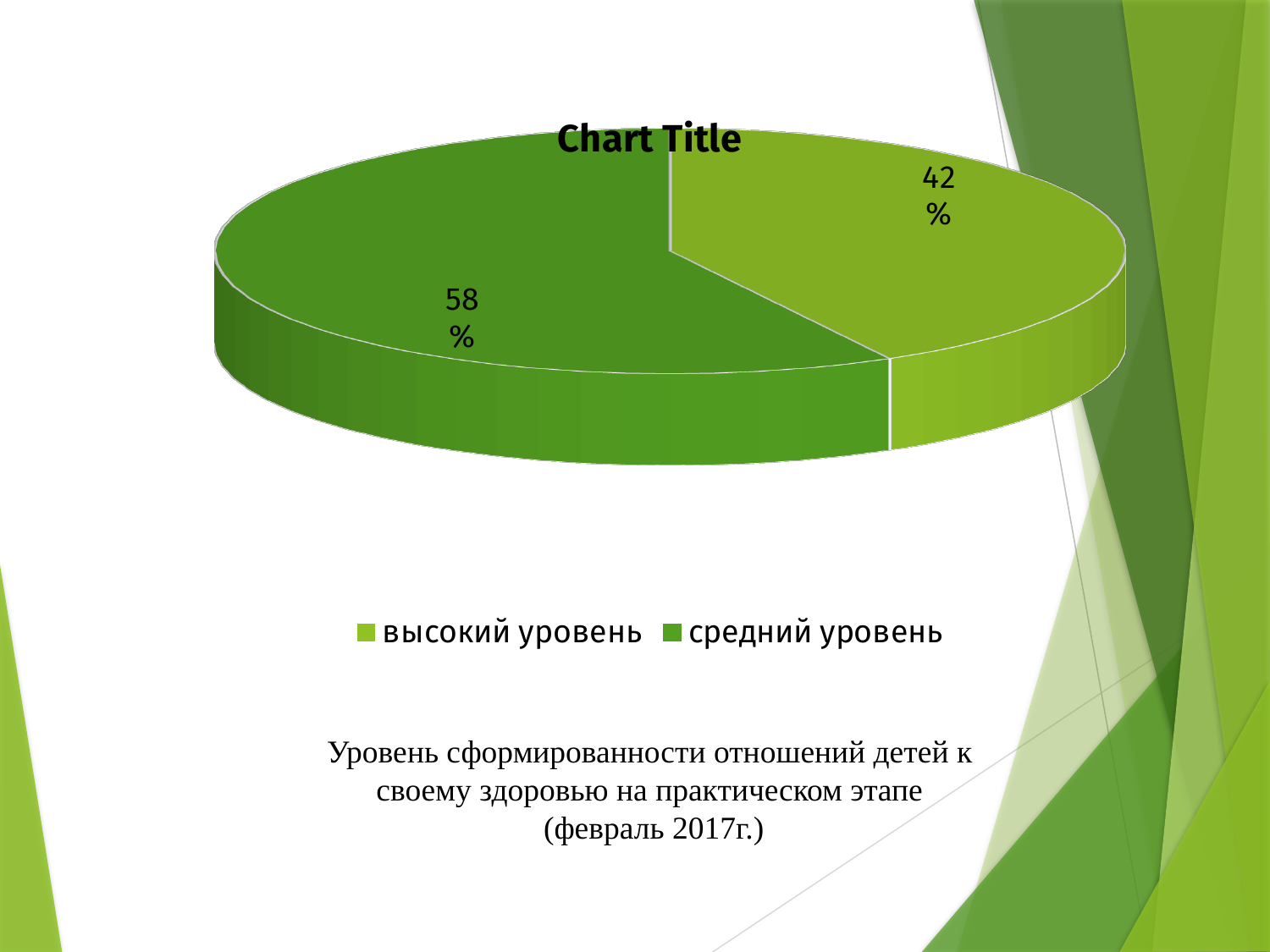

[unsupported chart]

Уровень сформированности отношений детей к своему здоровью на практическом этапе
 (февраль 2017г.)